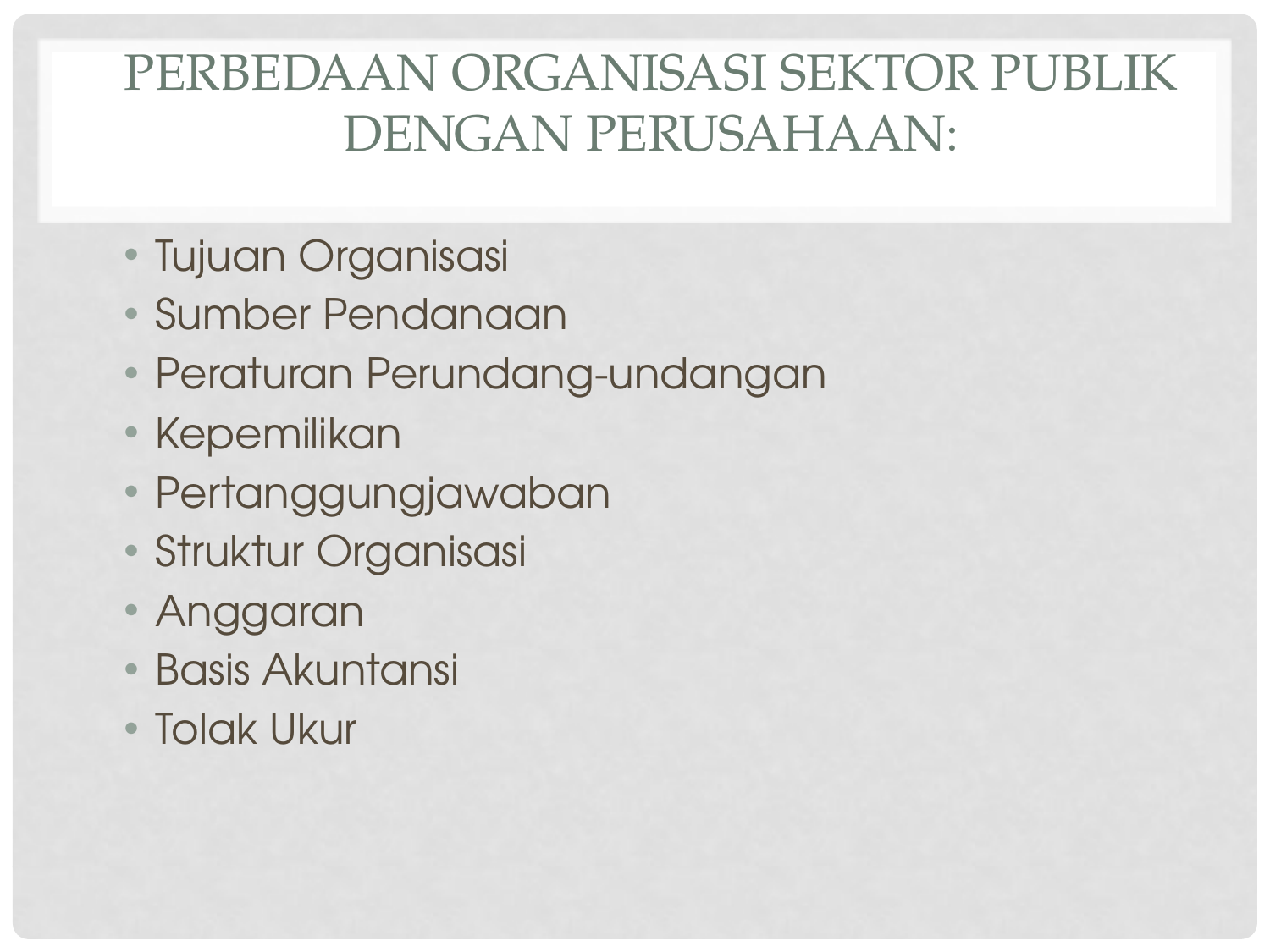

# Perbedaan Organisasi Sektor Publik dengan Perusahaan:
Tujuan Organisasi
Sumber Pendanaan
Peraturan Perundang-undangan
Kepemilikan
Pertanggungjawaban
Struktur Organisasi
Anggaran
Basis Akuntansi
Tolak Ukur